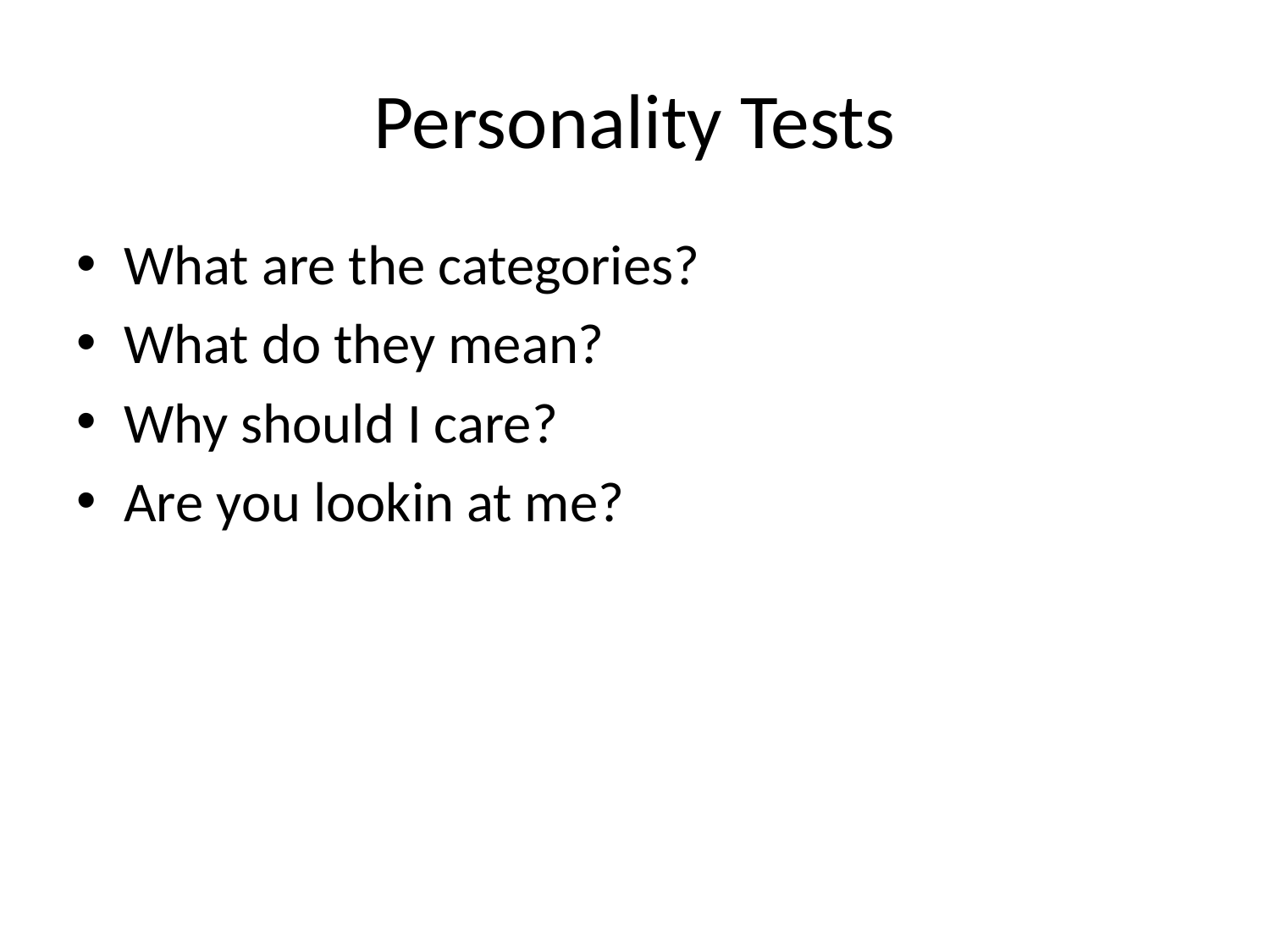

# Personality Tests
What are the categories?
What do they mean?
Why should I care?
Are you lookin at me?